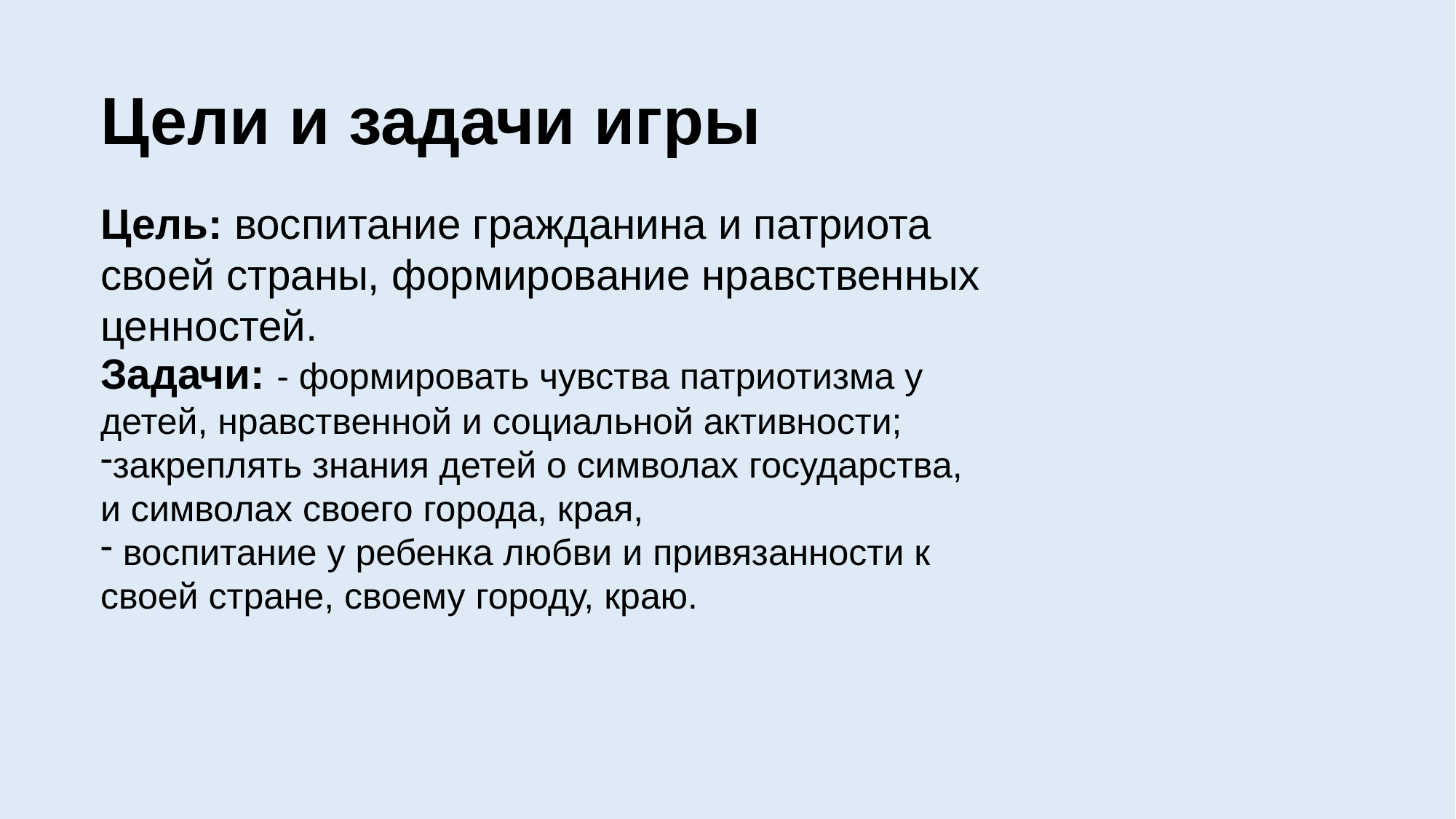

# Цели и задачи игры
Цель: воспитание гражданина и патриота своей страны, формирование нравственных ценностей.
Задачи: - формировать чувства патриотизма у детей, нравственной и социальной активности;
закреплять знания детей о символах государства, и символах своего города, края,
 воспитание у ребенка любви и привязанности к своей стране, своему городу, краю.